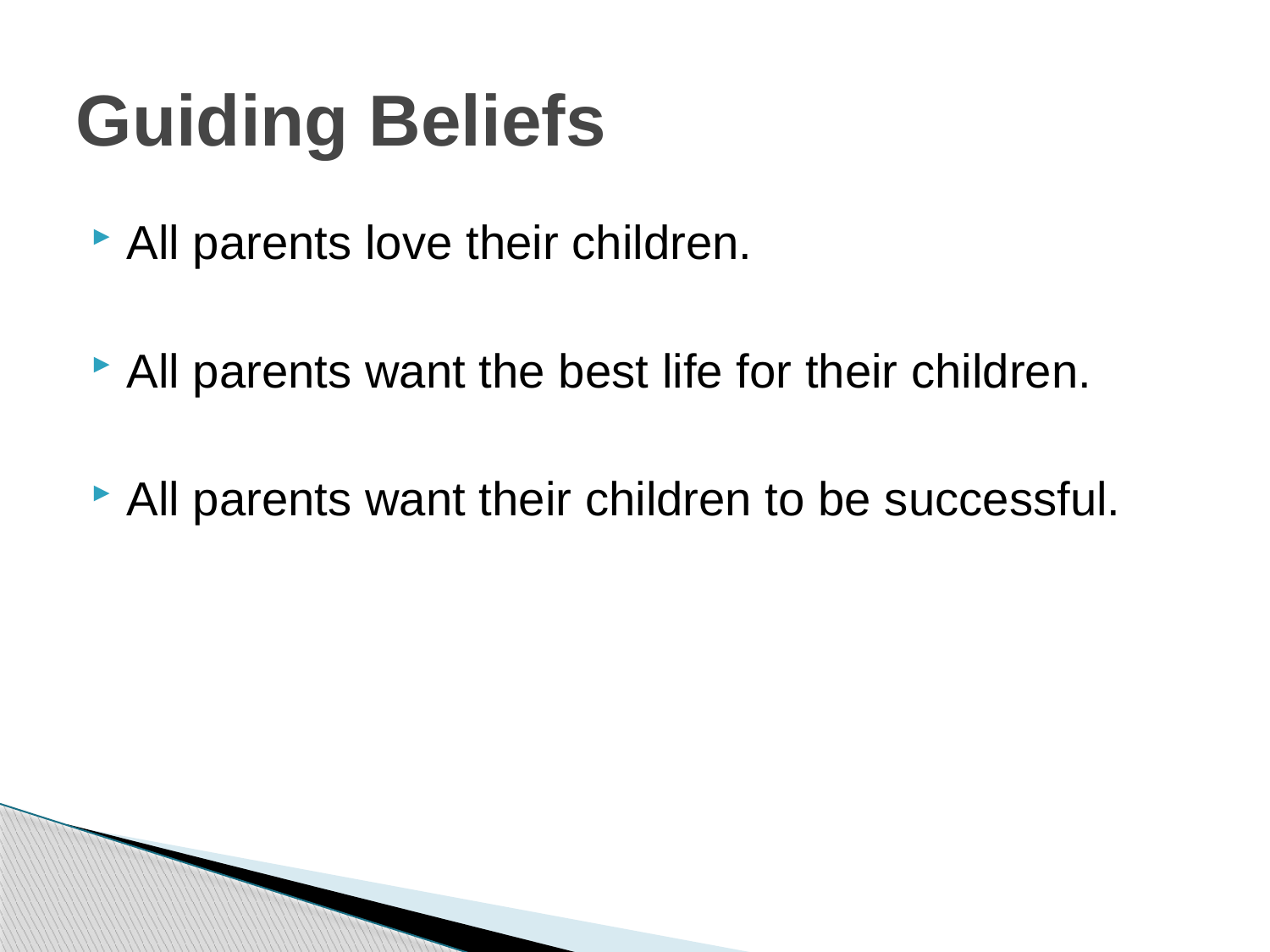

# Guiding Beliefs
All parents love their children.

All parents want the best life for their children.

All parents want their children to be successful.